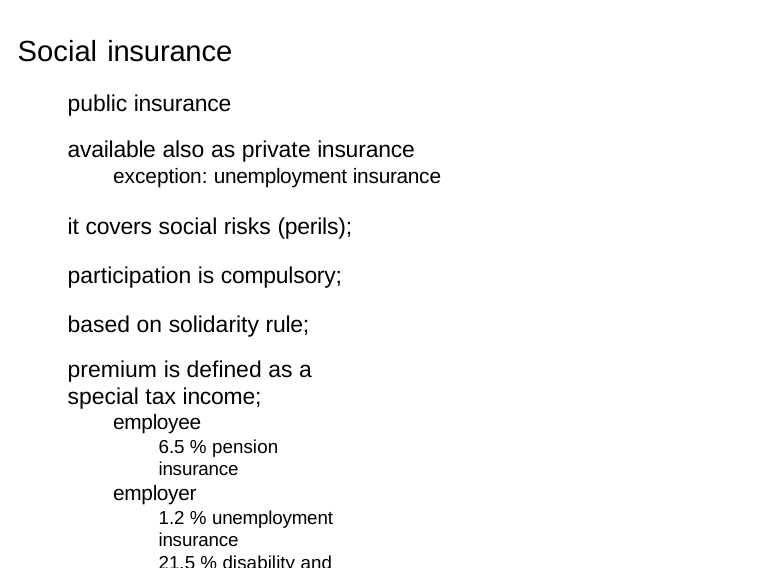

# Social insurance
public insurance
available also as private insurance
exception: unemployment insurance
it covers social risks (perils); participation is compulsory; based on solidarity rule;
premium is defined as a special tax income;
employee
6.5 % pension insurance
employer
1.2 % unemployment insurance
21.5 % disability and pension insurance
2.1 % sickness insurance
Jirˇí Valecký (VSB-TUO)
6 / 20